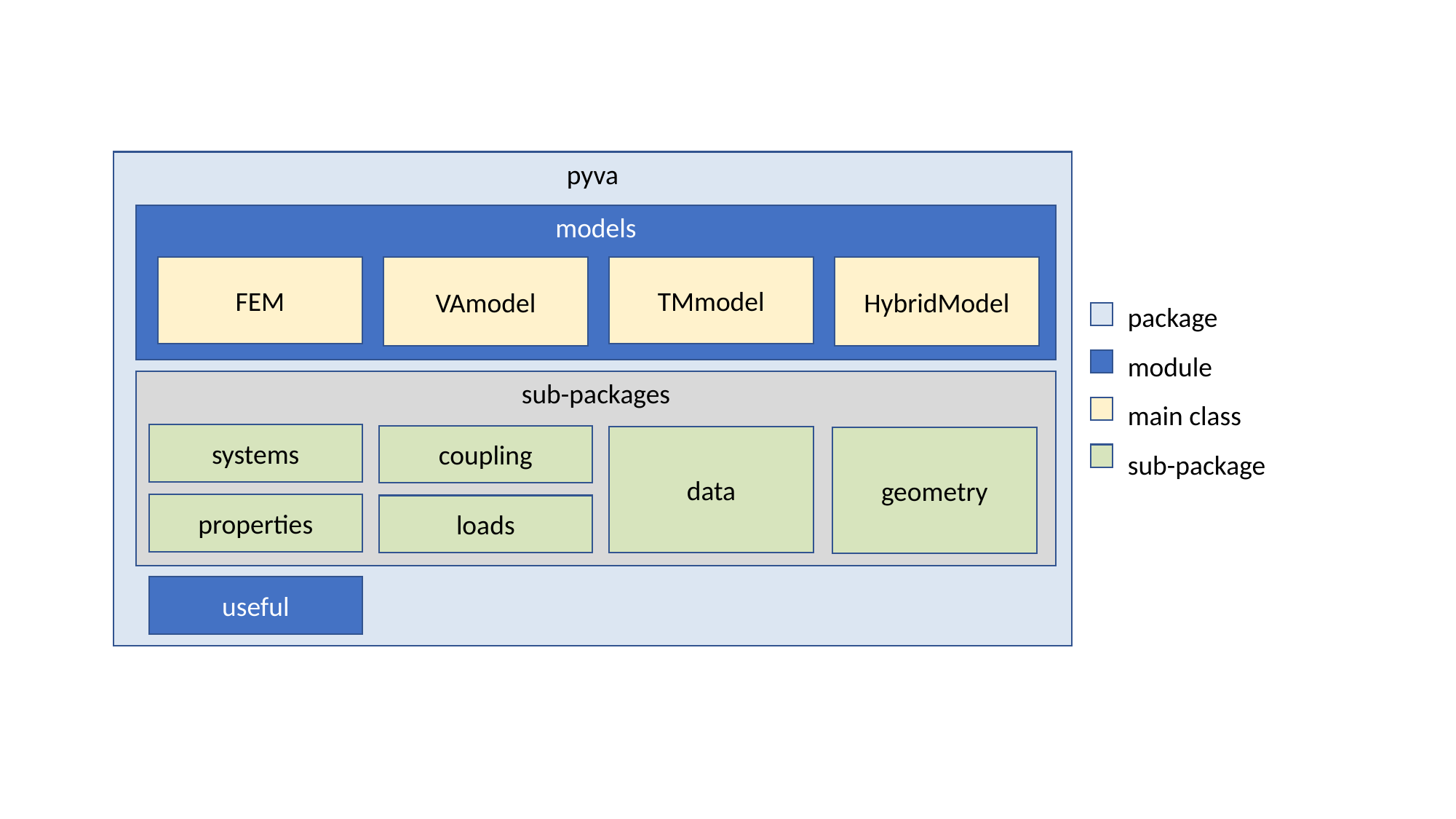

pyva
models
FEM
VAmodel
TMmodel
HybridModel
package
module
main class
sub-package

sub-packages

systems
coupling
data
geometry

properties
loads
useful